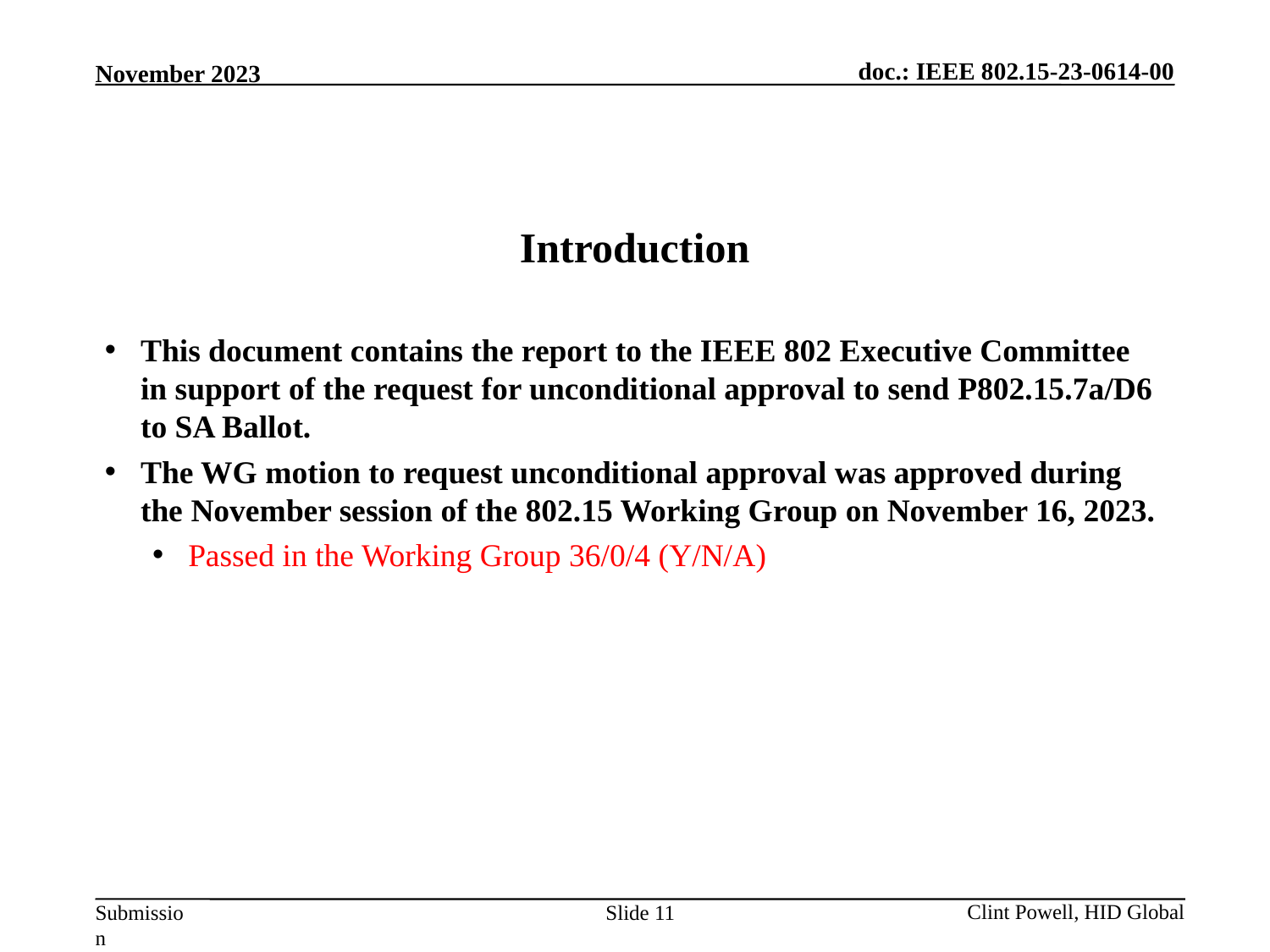

Introduction
This document contains the report to the IEEE 802 Executive Committee in support of the request for unconditional approval to send P802.15.7a/D6 to SA Ballot.
The WG motion to request unconditional approval was approved during the November session of the 802.15 Working Group on November 16, 2023.
Passed in the Working Group 36/0/4 (Y/N/A)
Slide 11